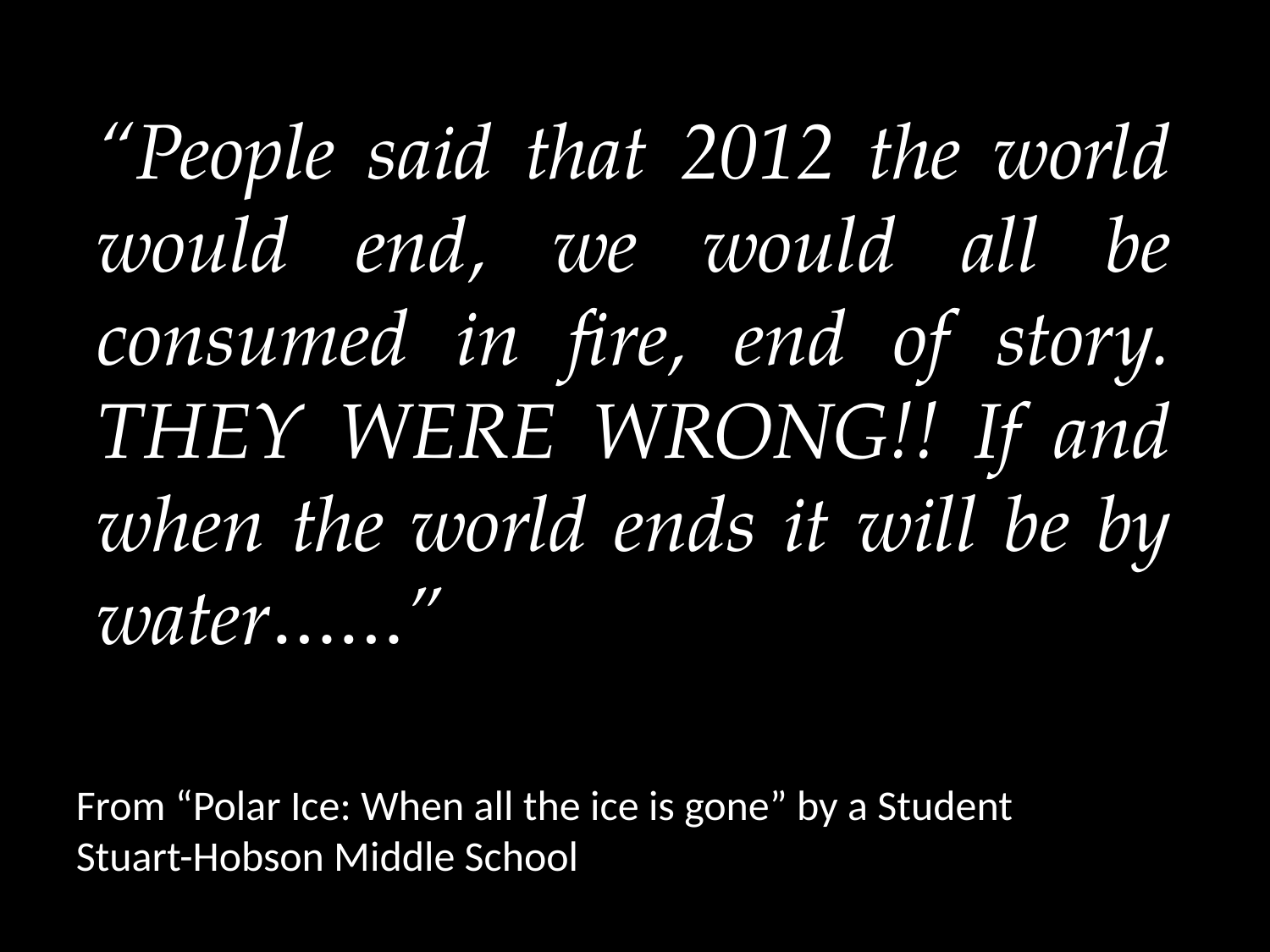

“People said that 2012 the world would end, we would all be consumed in fire, end of story. THEY WERE WRONG!! If and when the world ends it will be by water……”

From “Polar Ice: When all the ice is gone” by a Student
Stuart-Hobson Middle School